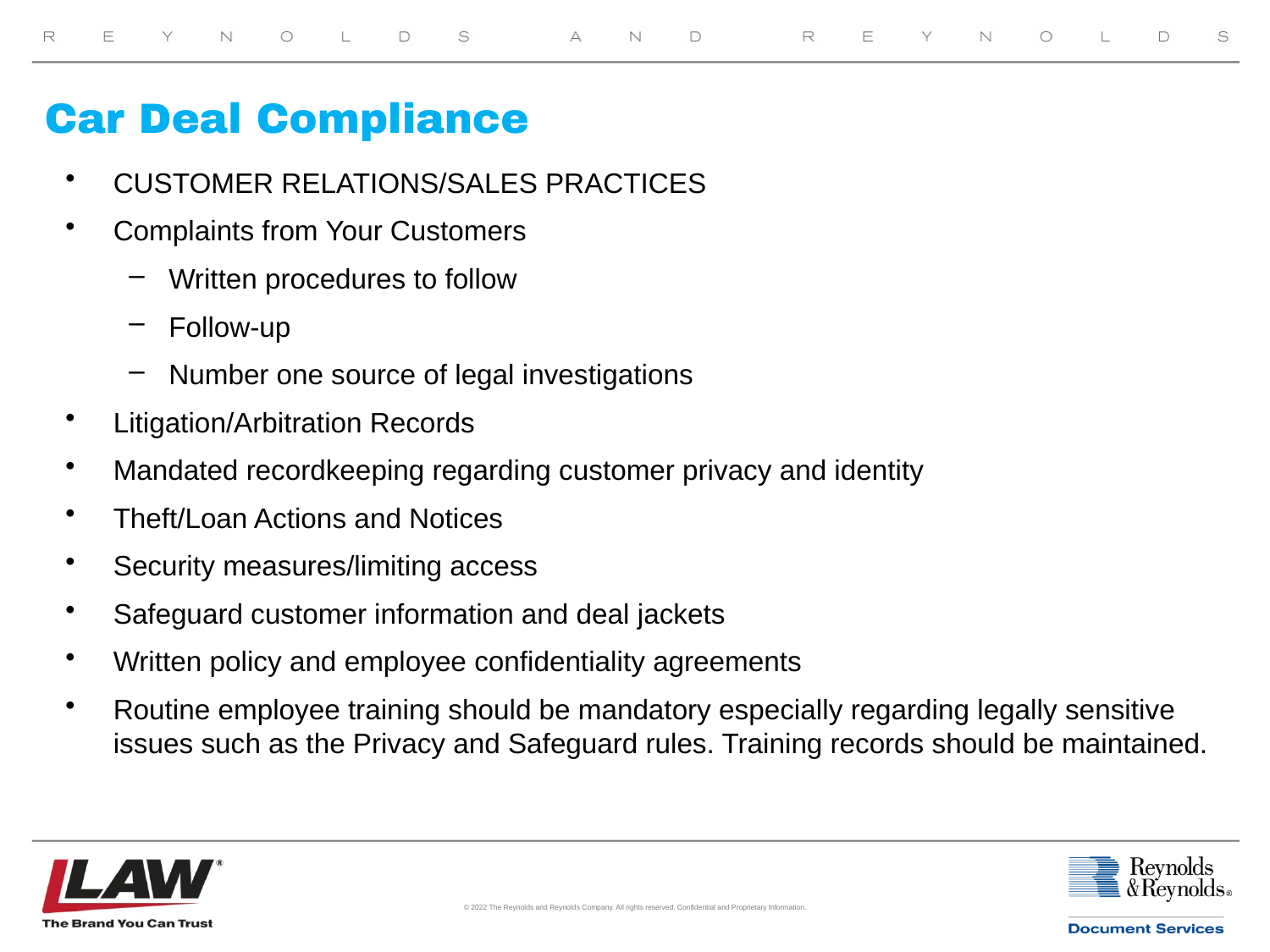

# Car Deal Compliance
CUSTOMER RELATIONS/SALES PRACTICES
Complaints from Your Customers
Written procedures to follow
Follow-up
Number one source of legal investigations
Litigation/Arbitration Records
Mandated recordkeeping regarding customer privacy and identity
Theft/Loan Actions and Notices
Security measures/limiting access
Safeguard customer information and deal jackets
Written policy and employee confidentiality agreements
Routine employee training should be mandatory especially regarding legally sensitive issues such as the Privacy and Safeguard rules. Training records should be maintained.